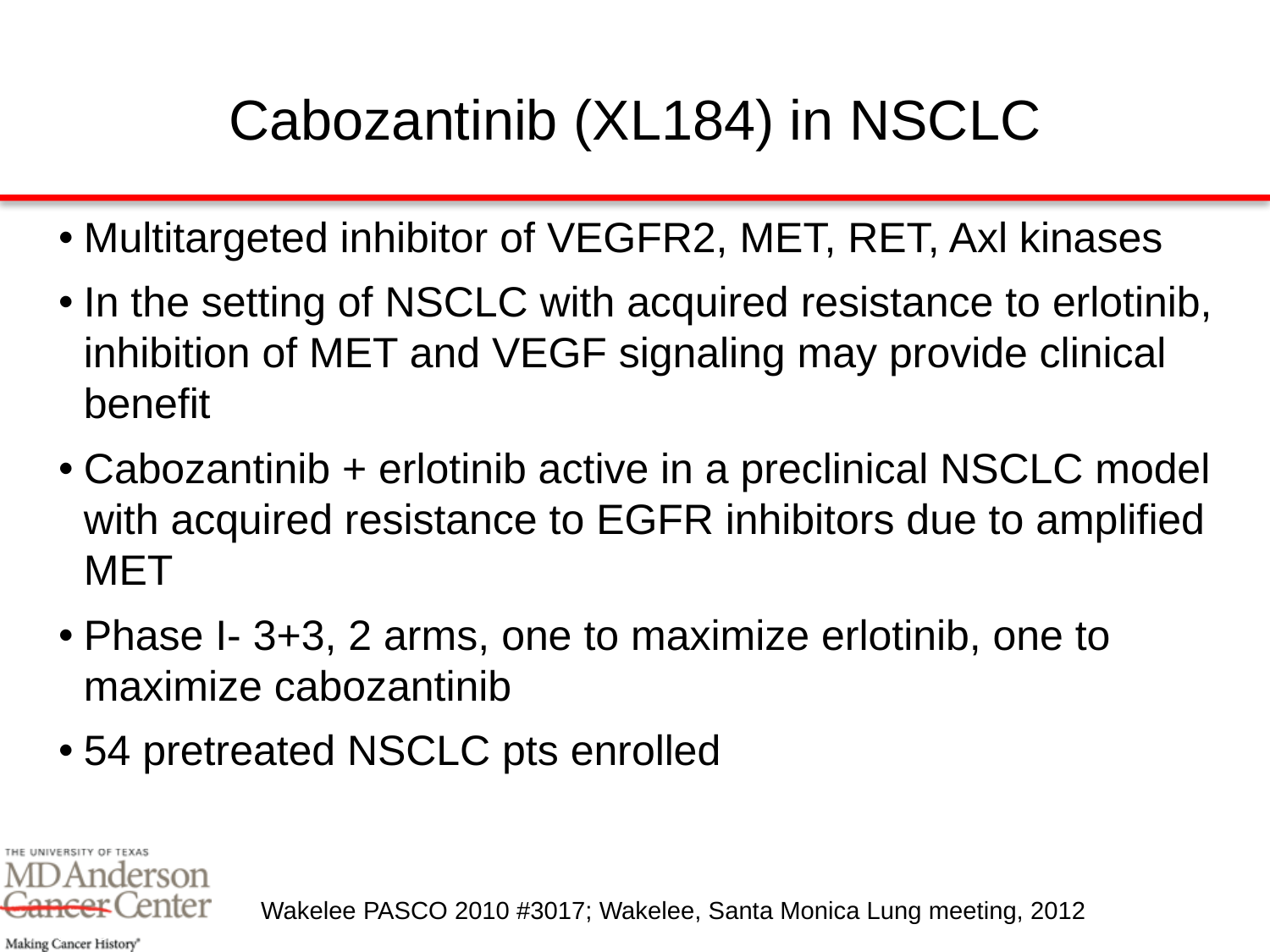

# Cabozantinib (XL184) in NSCLC
Multitargeted inhibitor of VEGFR2, MET, RET, Axl kinases
In the setting of NSCLC with acquired resistance to erlotinib, inhibition of MET and VEGF signaling may provide clinical benefit
Cabozantinib + erlotinib active in a preclinical NSCLC model with acquired resistance to EGFR inhibitors due to amplified MET
Phase I- 3+3, 2 arms, one to maximize erlotinib, one to maximize cabozantinib
54 pretreated NSCLC pts enrolled

Wakelee PASCO 2010 #3017; Wakelee, Santa Monica Lung meeting, 2012
Wakelee PASCO 2010 #3017